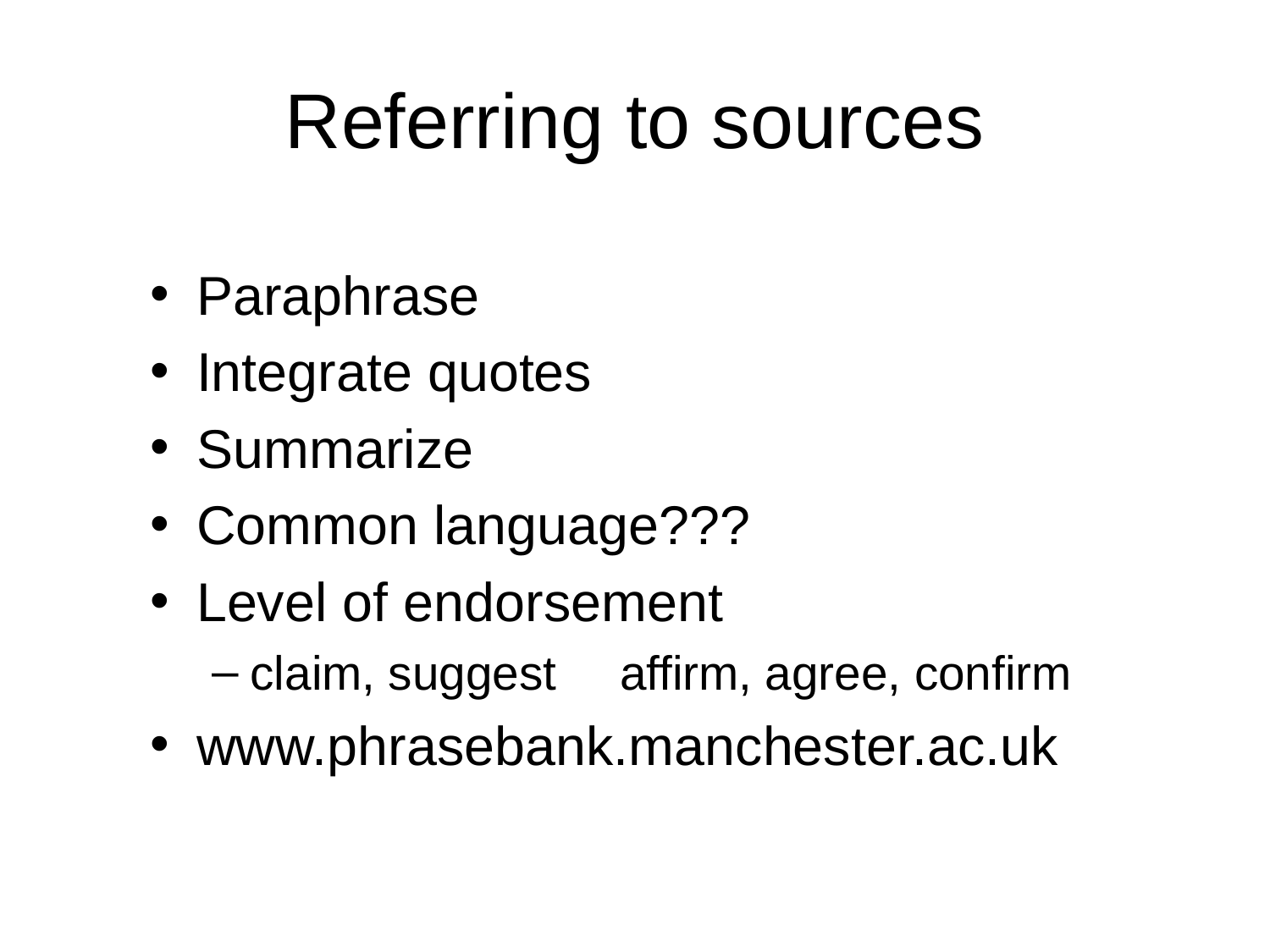

# Referring to sources
Paraphrase
Integrate quotes
Summarize
Common language???
Level of endorsement
claim, suggest		affirm, agree, confirm
www.phrasebank.manchester.ac.uk